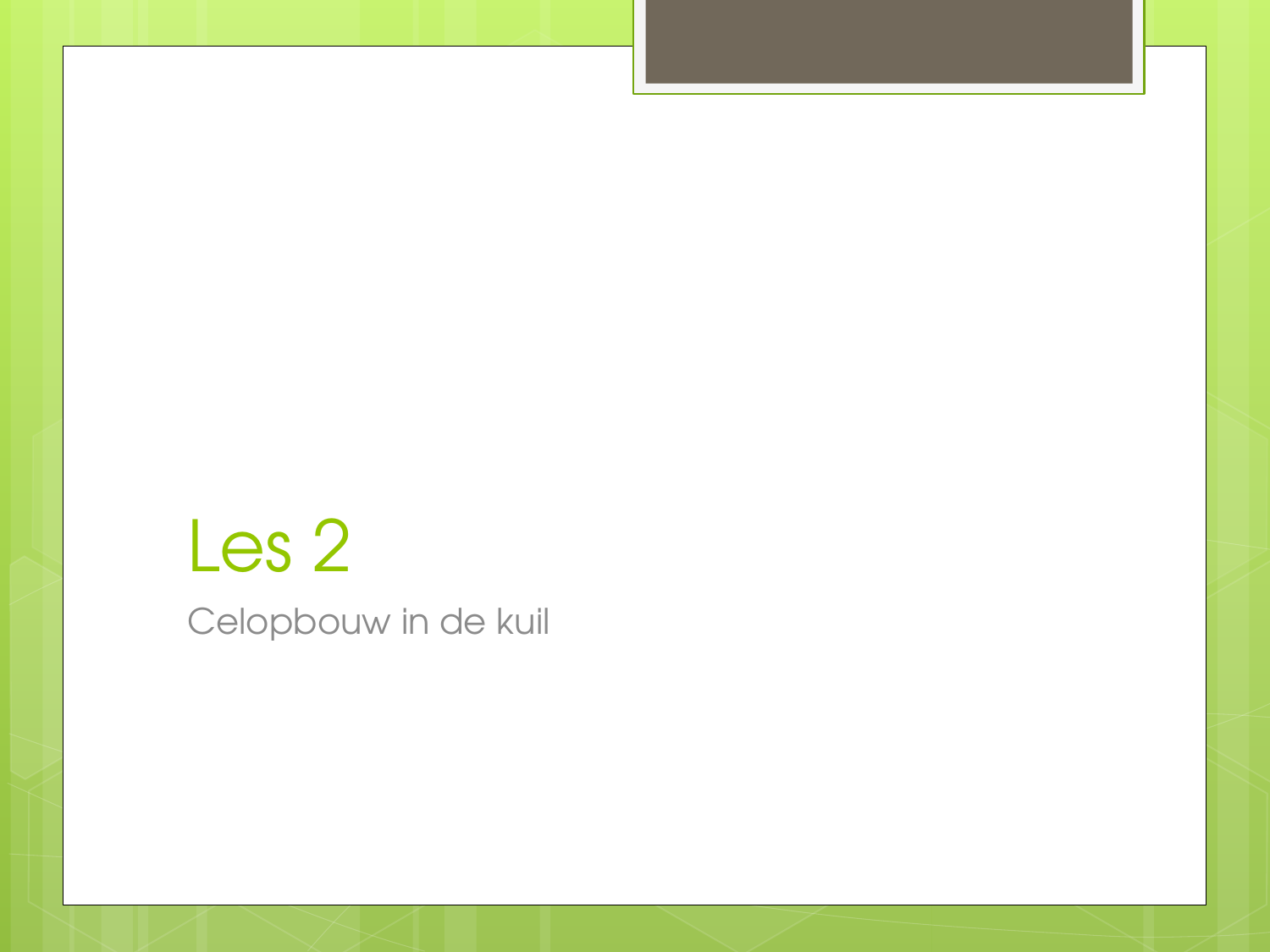

# Les 2
Celopbouw in de kuil